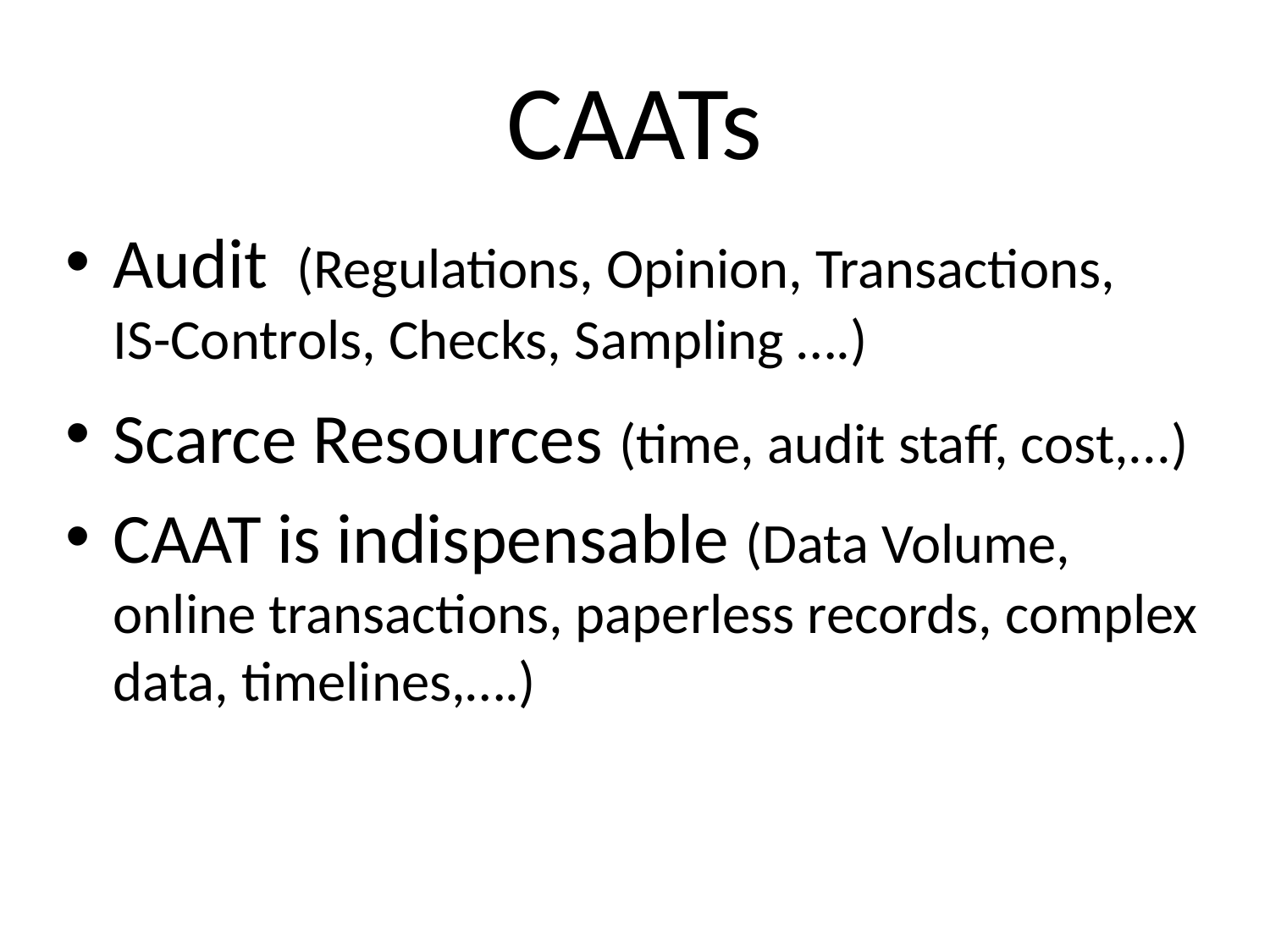

# CAATs
Audit  (Regulations, Opinion, Transactions,     IS-Controls, Checks, Sampling ….)
Scarce Resources (time, audit staff, cost,...)
CAAT is indispensable (Data Volume, online transactions, paperless records, complex data, timelines,….)